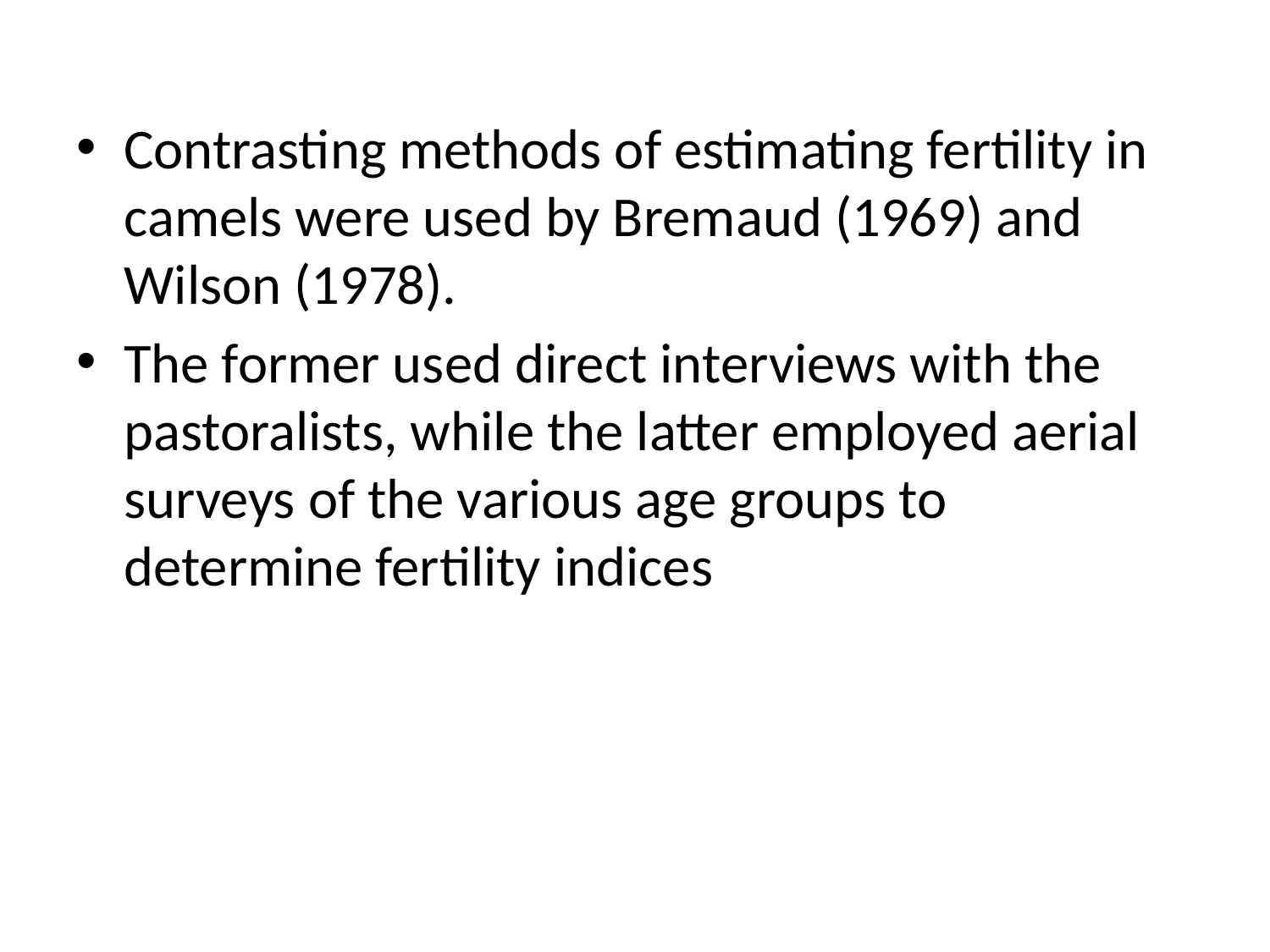

Contrasting methods of estimating fertility in camels were used by Bremaud (1969) and Wilson (1978).
The former used direct interviews with the pastoralists, while the latter employed aerial surveys of the various age groups to determine fertility indices